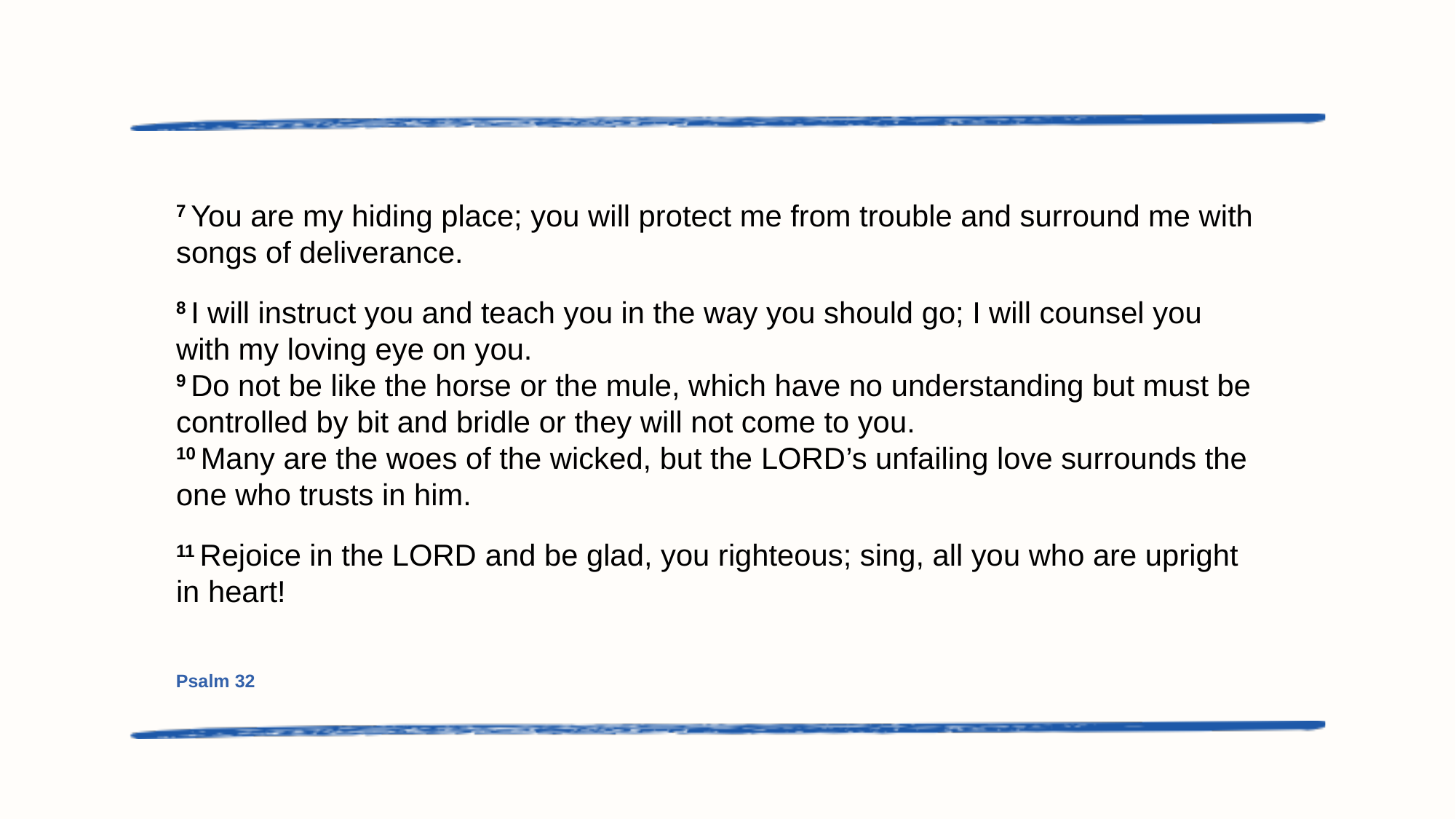

7 You are my hiding place; you will protect me from trouble and surround me with songs of deliverance.
8 I will instruct you and teach you in the way you should go; I will counsel you with my loving eye on you.
9 Do not be like the horse or the mule, which have no understanding but must be controlled by bit and bridle or they will not come to you.
10 Many are the woes of the wicked, but the Lord’s unfailing love surrounds the one who trusts in him.
11 Rejoice in the Lord and be glad, you righteous; sing, all you who are upright in heart!
Psalm 32